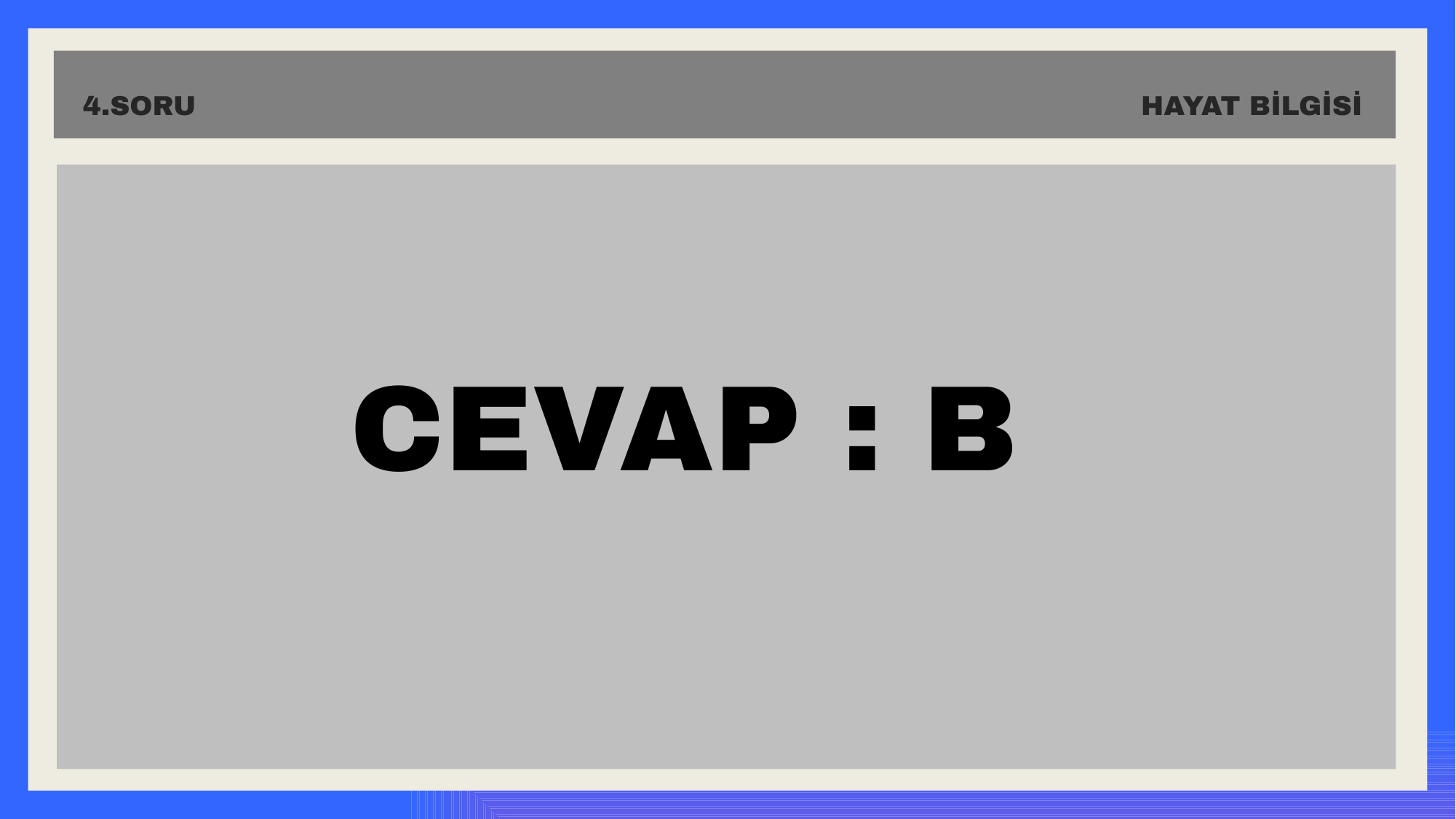

# 4.SORU                                                                                                        HAYAT BİLGİSİ

              CEVAP : B